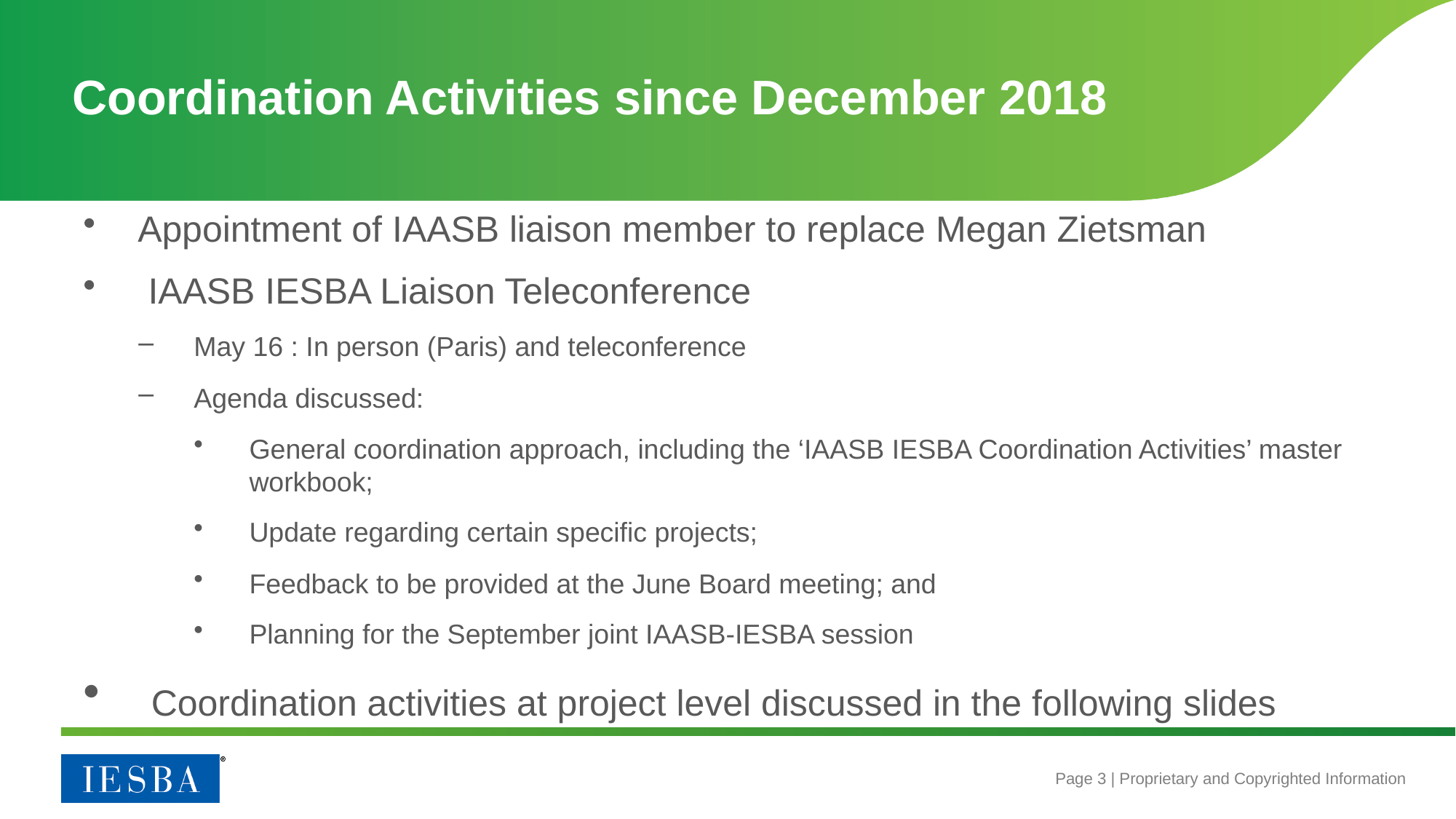

# Coordination Activities since December 2018
Appointment of IAASB liaison member to replace Megan Zietsman
 IAASB IESBA Liaison Teleconference
May 16 : In person (Paris) and teleconference
Agenda discussed:
General coordination approach, including the ‘IAASB IESBA Coordination Activities’ master workbook;
Update regarding certain specific projects;
Feedback to be provided at the June Board meeting; and
Planning for the September joint IAASB-IESBA session
 Coordination activities at project level discussed in the following slides